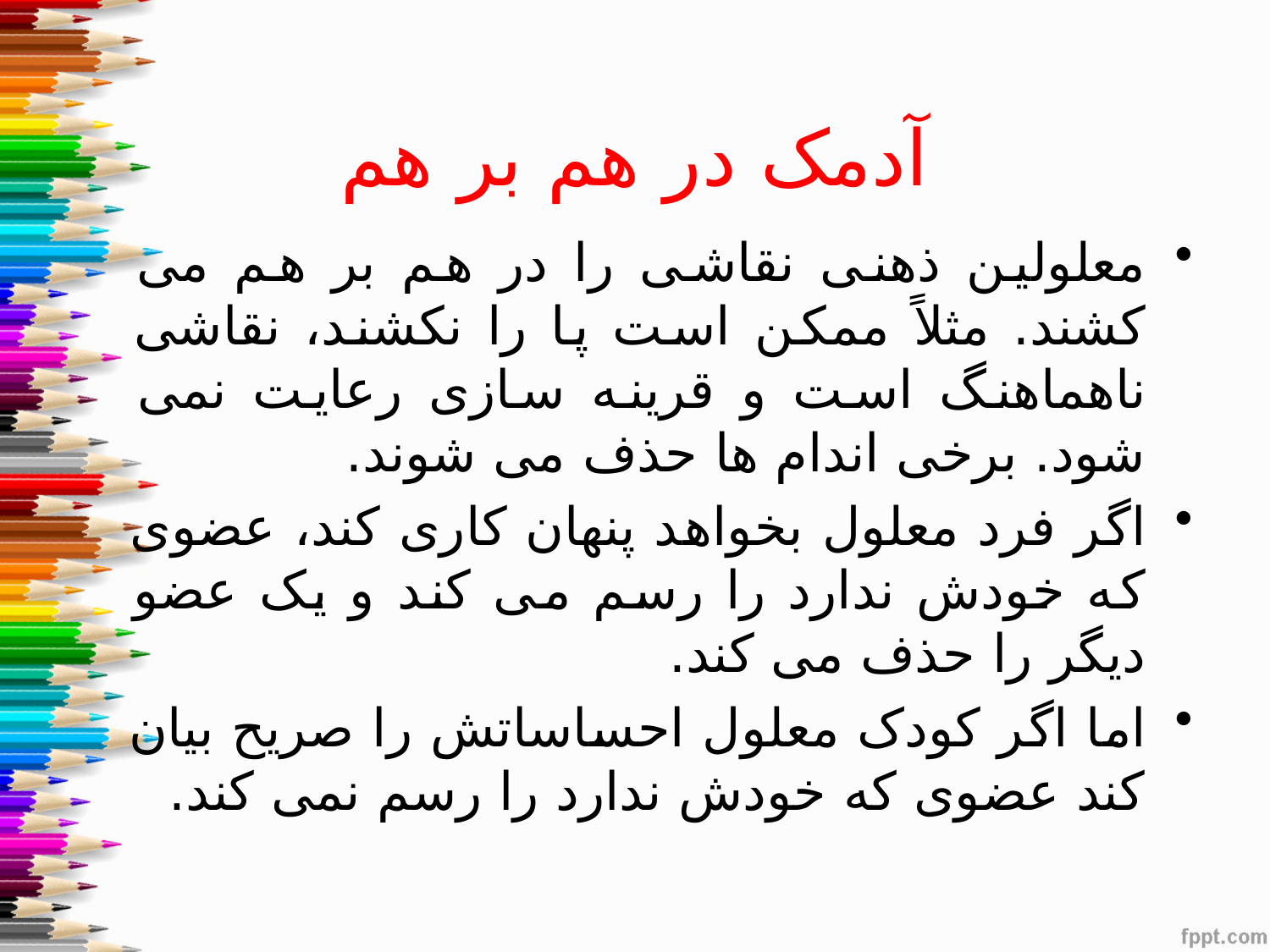

# آدمک در هم بر هم
معلولین ذهنی نقاشی را در هم بر هم می کشند. مثلاً ممکن است پا را نکشند، نقاشی ناهماهنگ است و قرینه سازی رعایت نمی شود. برخی اندام ها حذف می شوند.
اگر فرد معلول بخواهد پنهان کاری کند، عضوی که خودش ندارد را رسم می کند و یک عضو دیگر را حذف می کند.
اما اگر کودک معلول احساساتش را صریح بیان کند عضوی که خودش ندارد را رسم نمی کند.